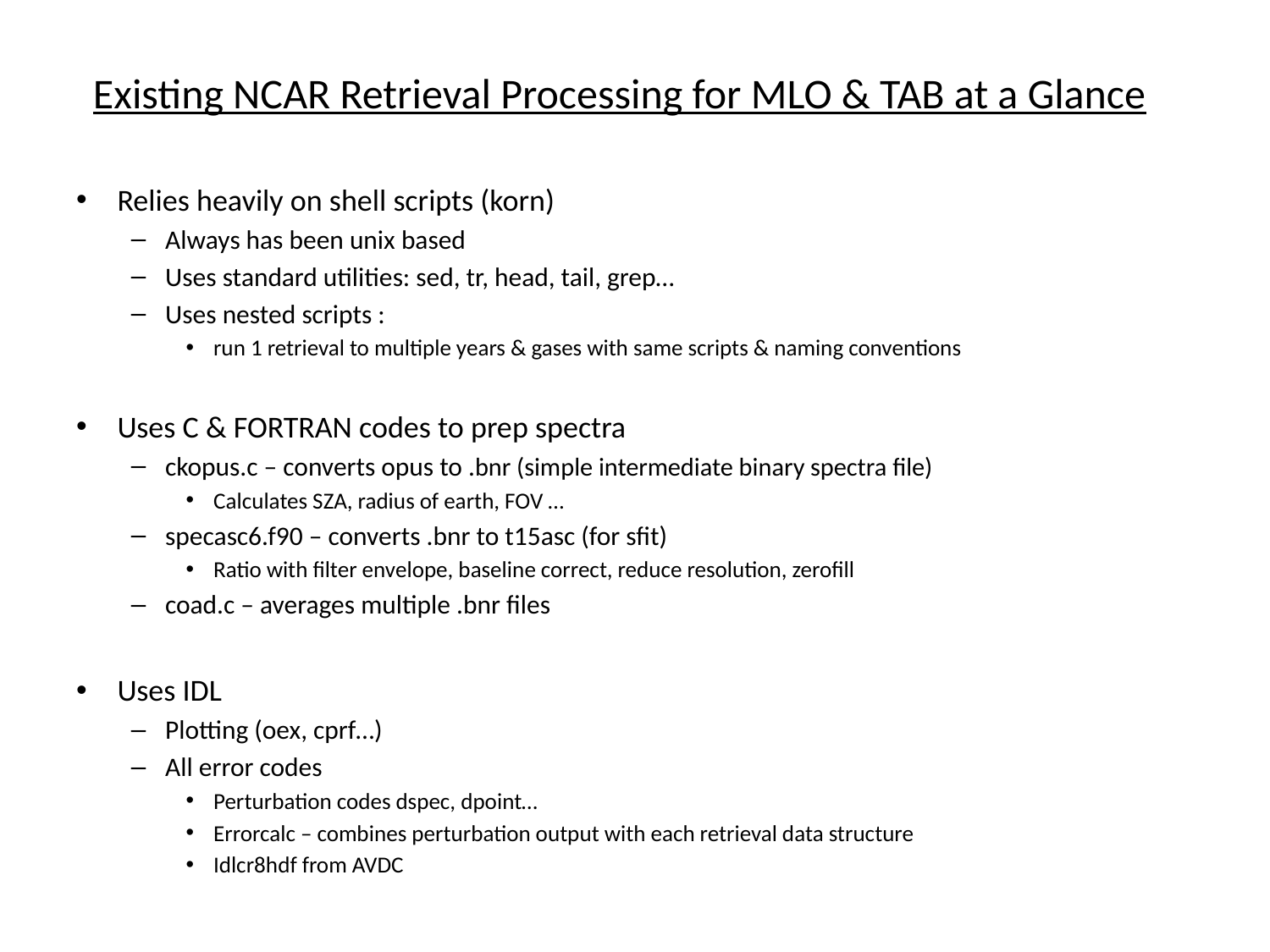

Existing NCAR Retrieval Processing for MLO & TAB at a Glance
Relies heavily on shell scripts (korn)
Always has been unix based
Uses standard utilities: sed, tr, head, tail, grep…
Uses nested scripts :
run 1 retrieval to multiple years & gases with same scripts & naming conventions

Uses C & FORTRAN codes to prep spectra
ckopus.c – converts opus to .bnr (simple intermediate binary spectra file)
Calculates SZA, radius of earth, FOV …
specasc6.f90 – converts .bnr to t15asc (for sfit)
Ratio with filter envelope, baseline correct, reduce resolution, zerofill
coad.c – averages multiple .bnr files

Uses IDL
Plotting (oex, cprf…)
All error codes
Perturbation codes dspec, dpoint…
Errorcalc – combines perturbation output with each retrieval data structure
Idlcr8hdf from AVDC